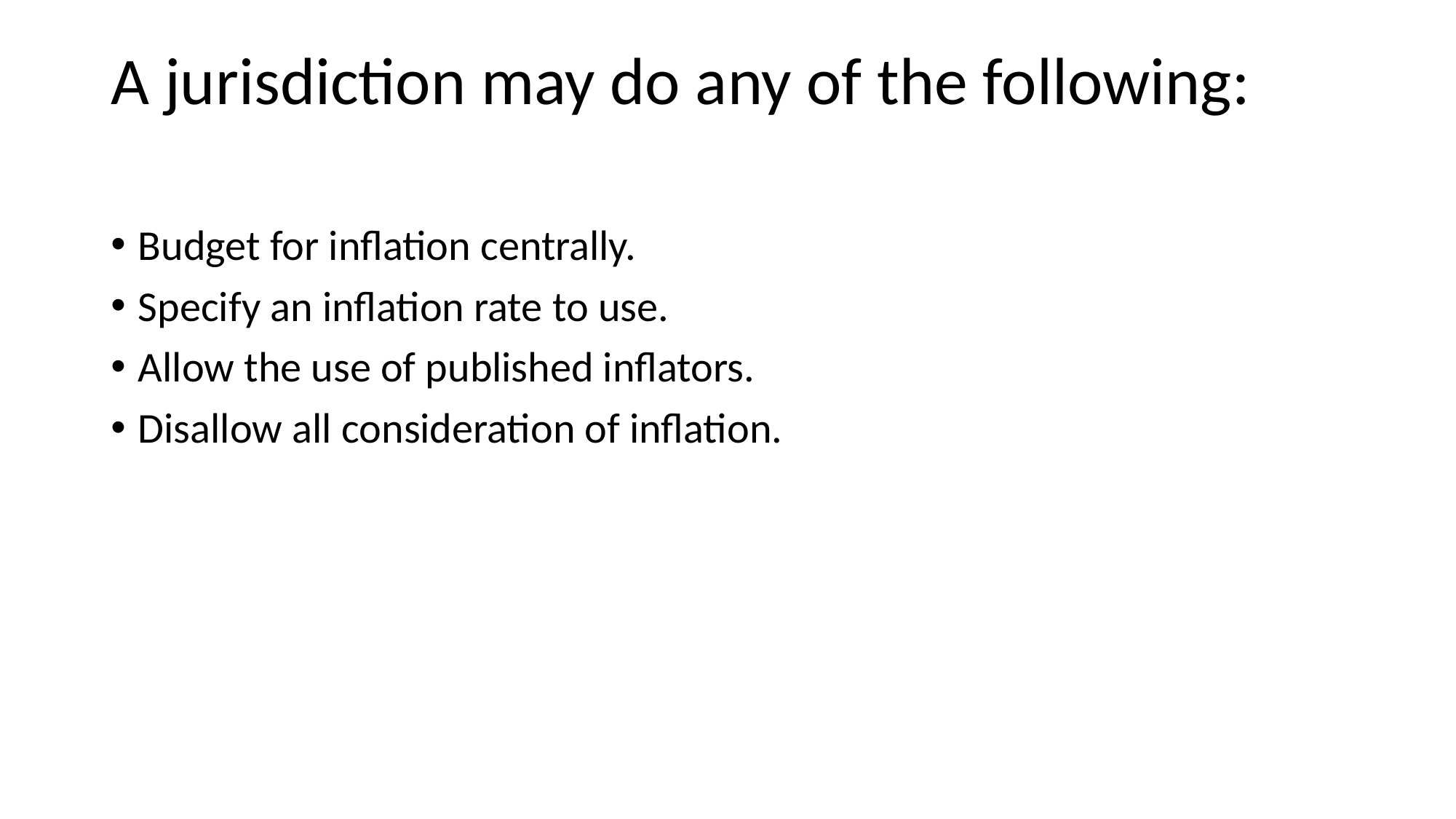

# A jurisdiction may do any of the following:
Budget for inflation centrally.
Specify an inflation rate to use.
Allow the use of published inflators.
Disallow all consideration of inflation.